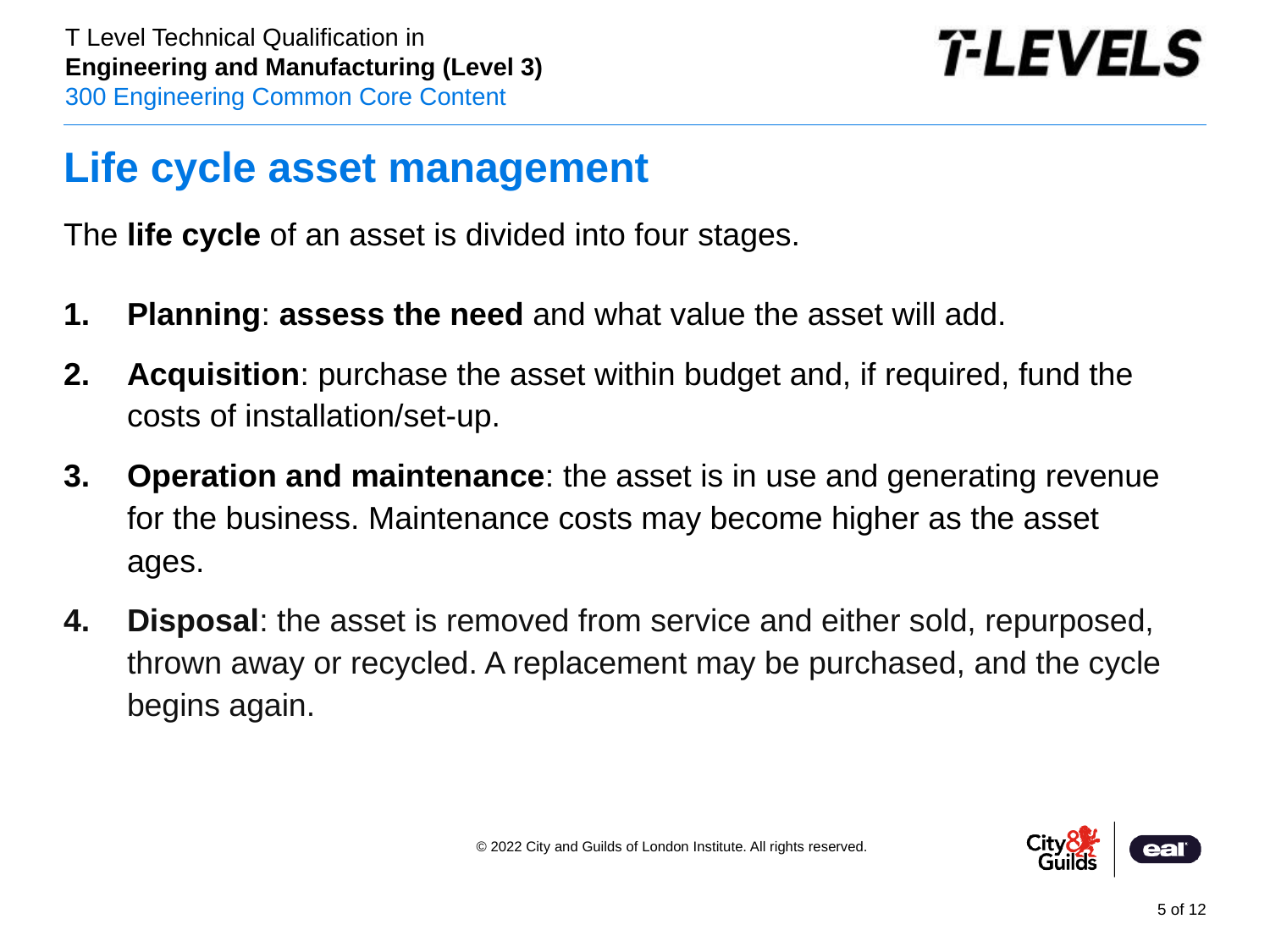

# Life cycle asset management
The life cycle of an asset is divided into four stages.
Planning: assess the need and what value the asset will add.
Acquisition: purchase the asset within budget and, if required, fund the costs of installation/set-up.
Operation and maintenance: the asset is in use and generating revenue for the business. Maintenance costs may become higher as the asset ages.
Disposal: the asset is removed from service and either sold, repurposed, thrown away or recycled. A replacement may be purchased, and the cycle begins again.